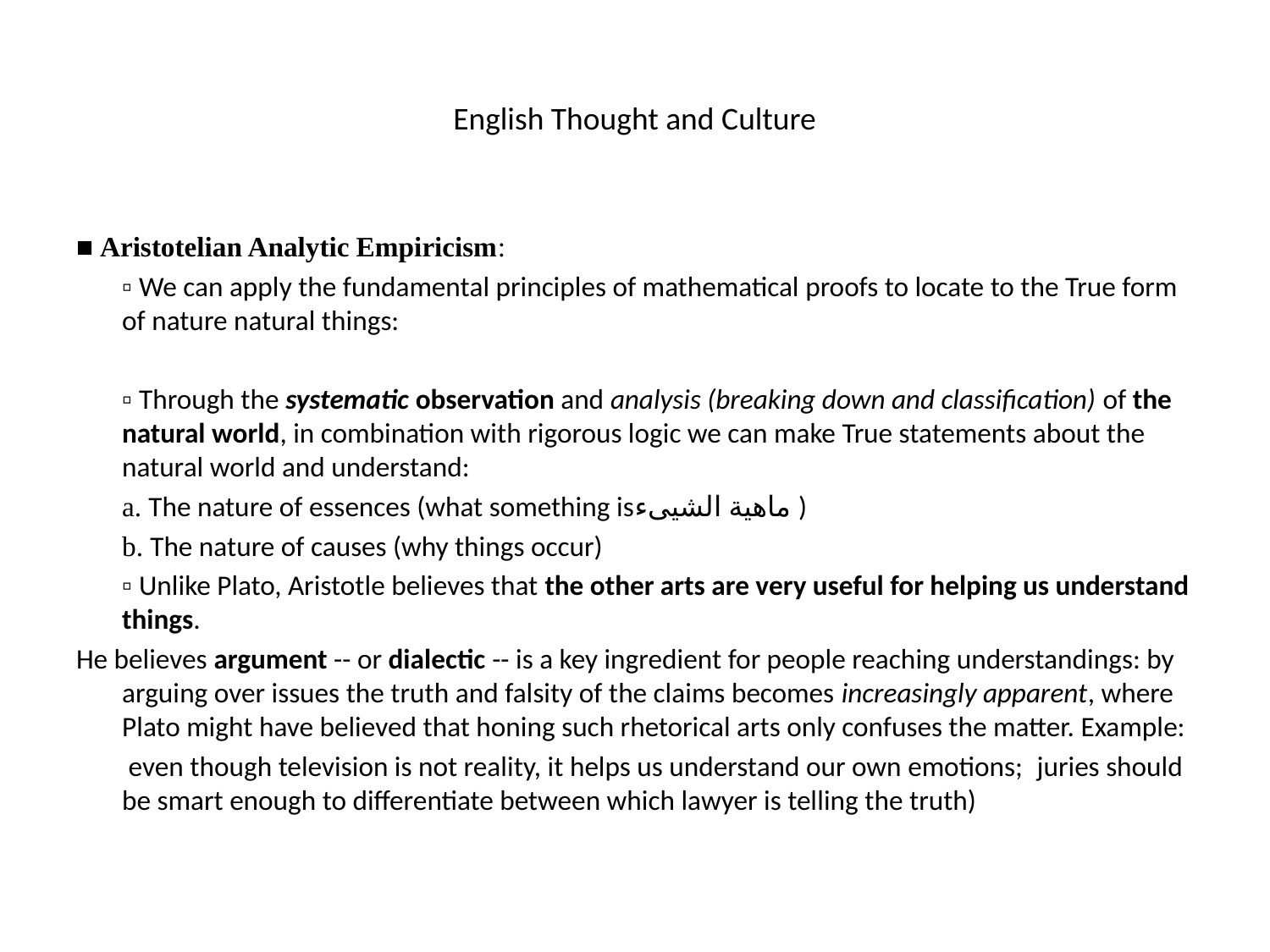

# English Thought and Culture
■ Aristotelian Analytic Empiricism:
 		▫ We can apply the fundamental principles of mathematical proofs to locate to the True form of nature natural things:

		▫ Through the systematic observation and analysis (breaking down and classification) of the natural world, in combination with rigorous logic we can make True statements about the natural world and understand:
			a. The nature of essences (what something isماهية الشيىء )
			b. The nature of causes (why things occur)
		▫ Unlike Plato, Aristotle believes that the other arts are very useful for helping us understand things.
He believes argument -- or dialectic -- is a key ingredient for people reaching understandings: by arguing over issues the truth and falsity of the claims becomes increasingly apparent, where Plato might have believed that honing such rhetorical arts only confuses the matter. Example:
	 even though television is not reality, it helps us understand our own emotions;  juries should be smart enough to differentiate between which lawyer is telling the truth)